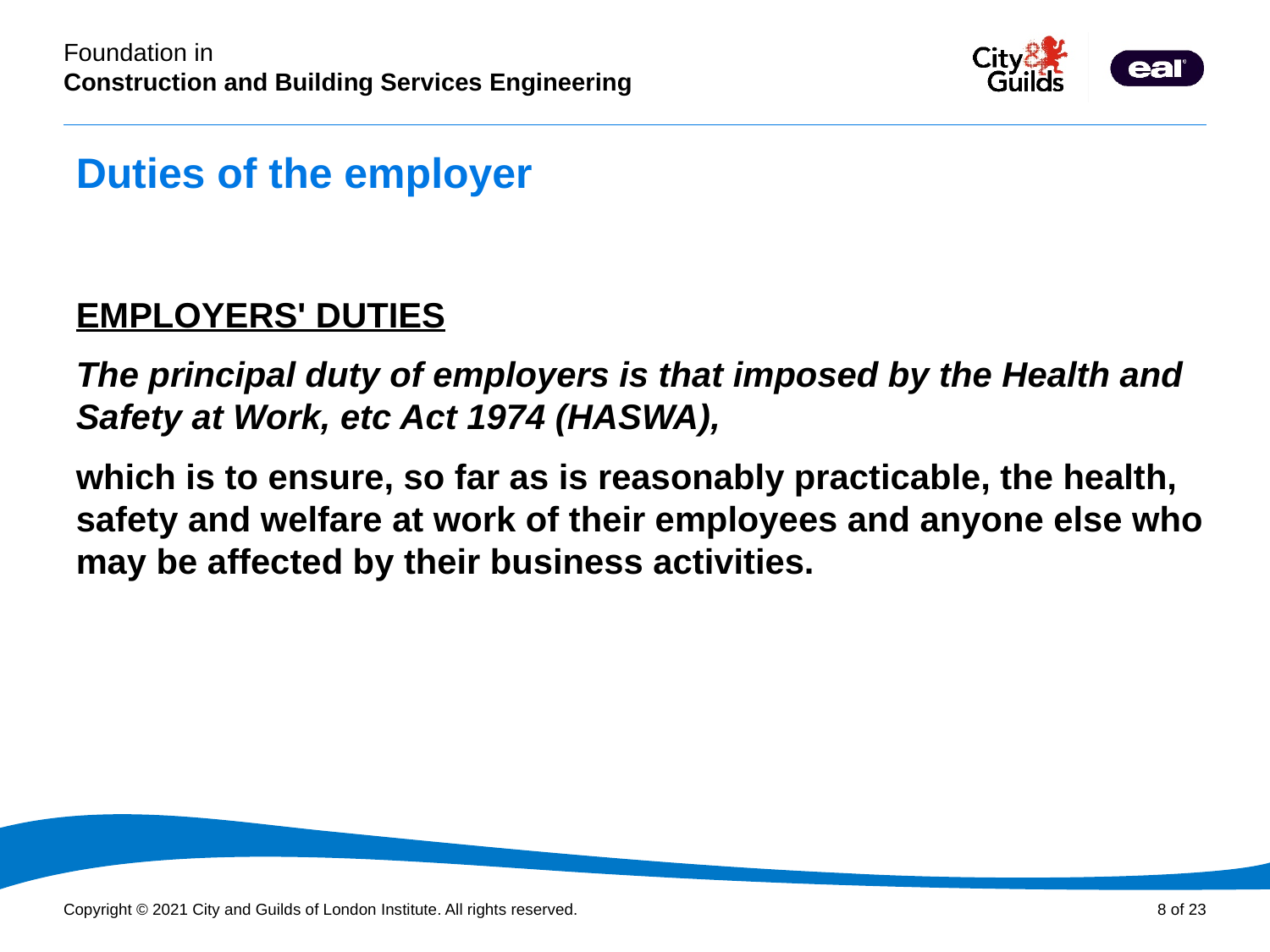

Duties of the employer
EMPLOYERS' DUTIES
The principal duty of employers is that imposed by the Health and Safety at Work, etc Act 1974 (HASWA),
which is to ensure, so far as is reasonably practicable, the health, safety and welfare at work of their employees and anyone else who may be affected by their business activities.